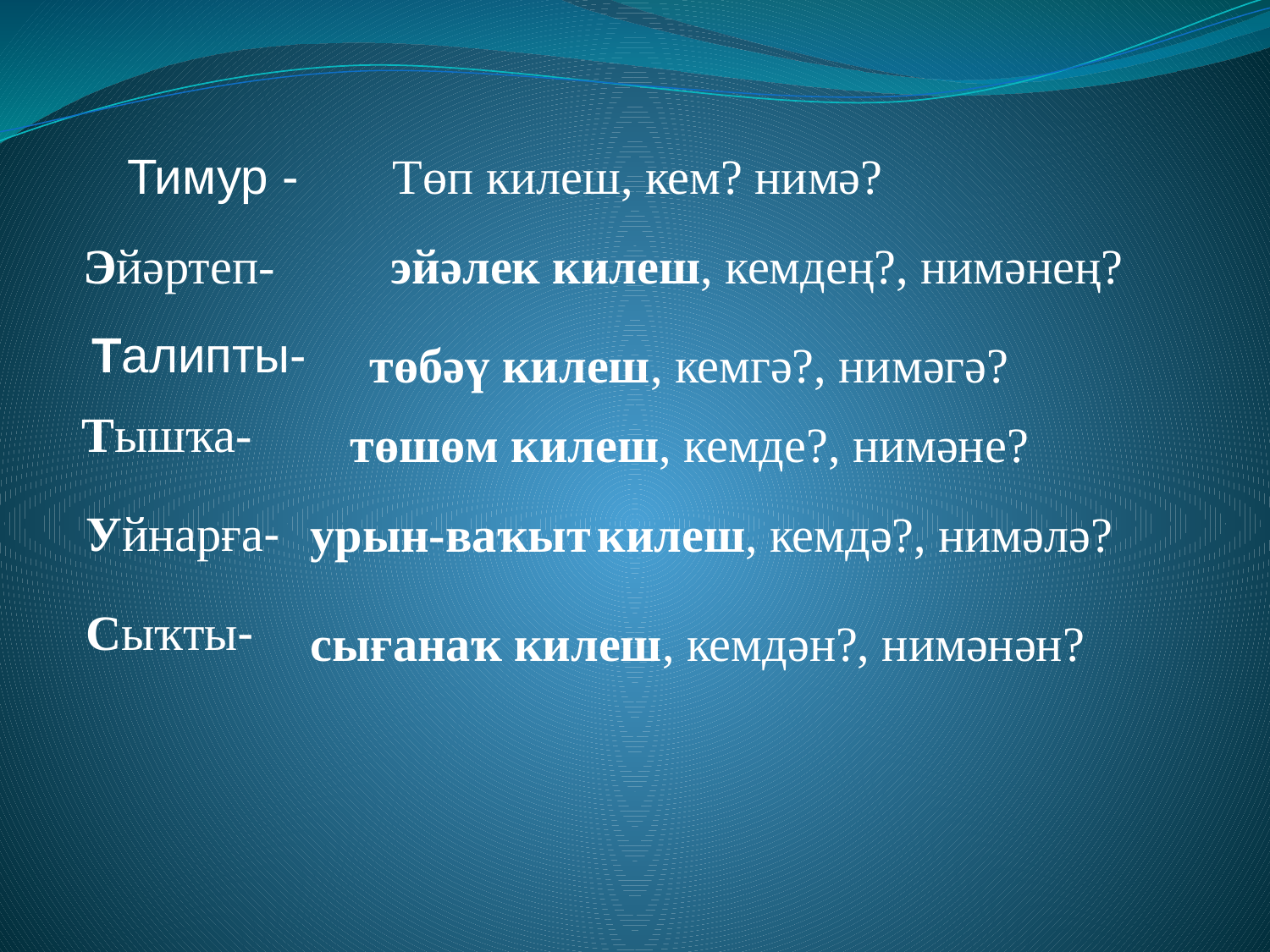

Тимур -
Төп килеш, кем? нимә?
Эйәртеп-
эйәлек килеш, кемдең?, нимәнең?
Талипты-
төбәү килеш, кемгә?, нимәгә?
Тышҡа-
төшөм килеш, кемде?, нимәне?
Уйнарға-
урын-ваҡыт килеш, кемдә?, нимәлә?
Сыҡты-
сығанаҡ килеш, кемдән?, нимәнән?